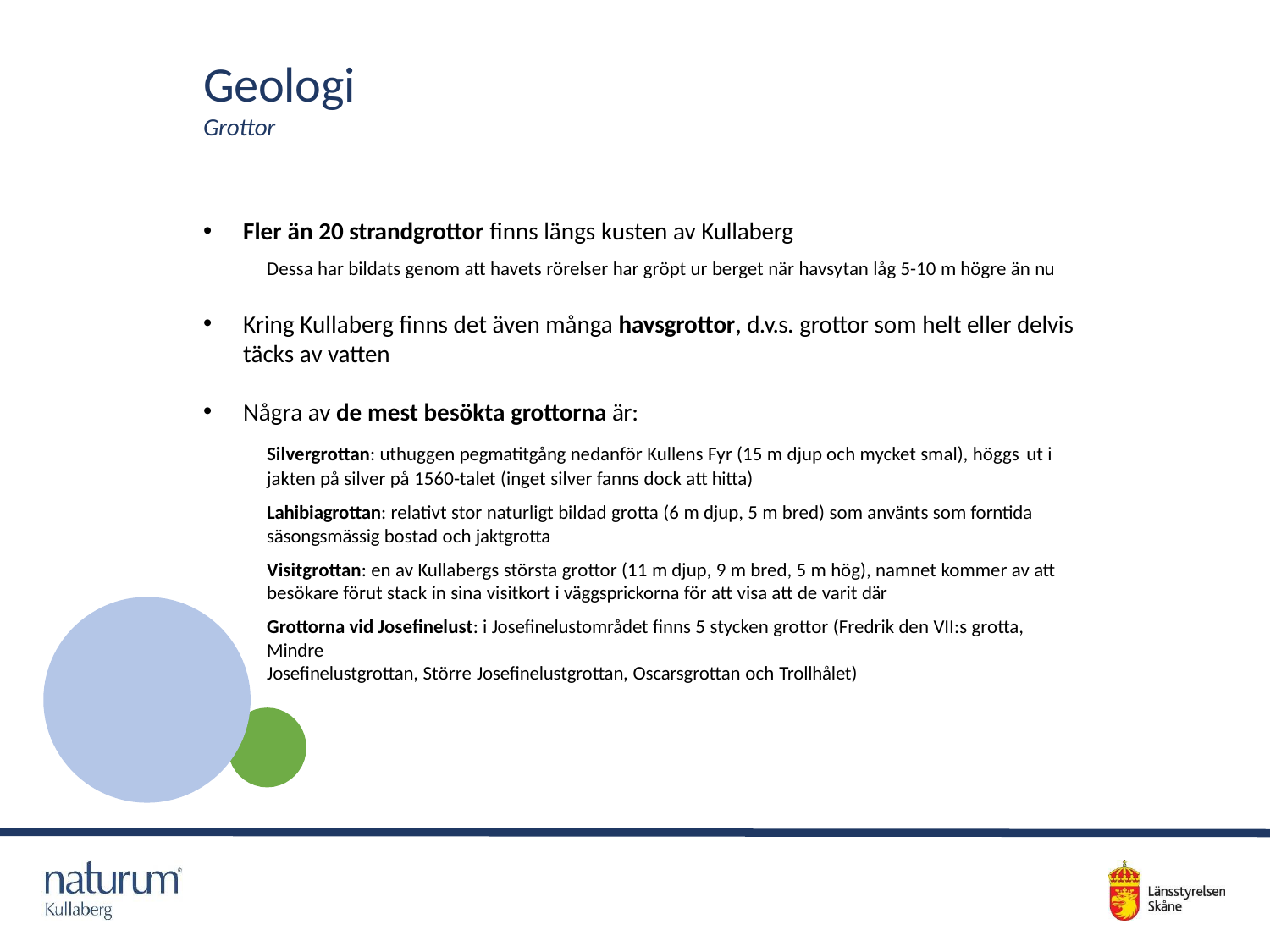

# Geologi
Grottor
Fler än 20 strandgrottor finns längs kusten av Kullaberg
Dessa har bildats genom att havets rörelser har gröpt ur berget när havsytan låg 5-10 m högre än nu

Kring Kullaberg finns det även många havsgrottor, d.v.s. grottor som helt eller delvis täcks av vatten

Några av de mest besökta grottorna är:
Silvergrottan: uthuggen pegmatitgång nedanför Kullens Fyr (15 m djup och mycket smal), höggs ut i jakten på silver på 1560-talet (inget silver fanns dock att hitta)
Lahibiagrottan: relativt stor naturligt bildad grotta (6 m djup, 5 m bred) som använts som forntida säsongsmässig bostad och jaktgrotta
Visitgrottan: en av Kullabergs största grottor (11 m djup, 9 m bred, 5 m hög), namnet kommer av att besökare förut stack in sina visitkort i väggsprickorna för att visa att de varit där
Grottorna vid Josefinelust: i Josefinelustområdet finns 5 stycken grottor (Fredrik den VII:s grotta, Mindre
Josefinelustgrottan, Större Josefinelustgrottan, Oscarsgrottan och Trollhålet)